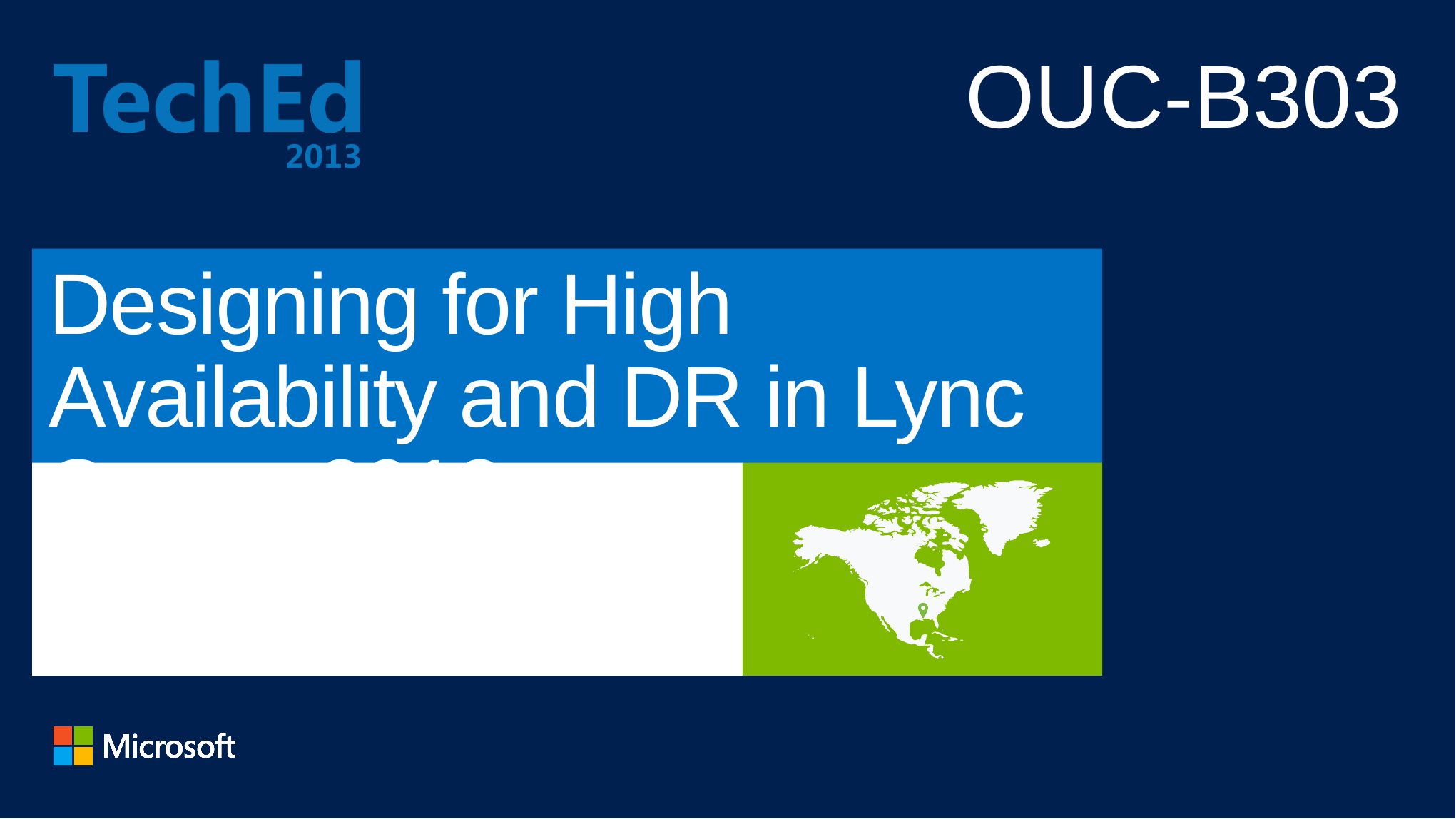

OUC-B303
# Designing for High Availability and DR in Lync Server 2013
Marc Perez